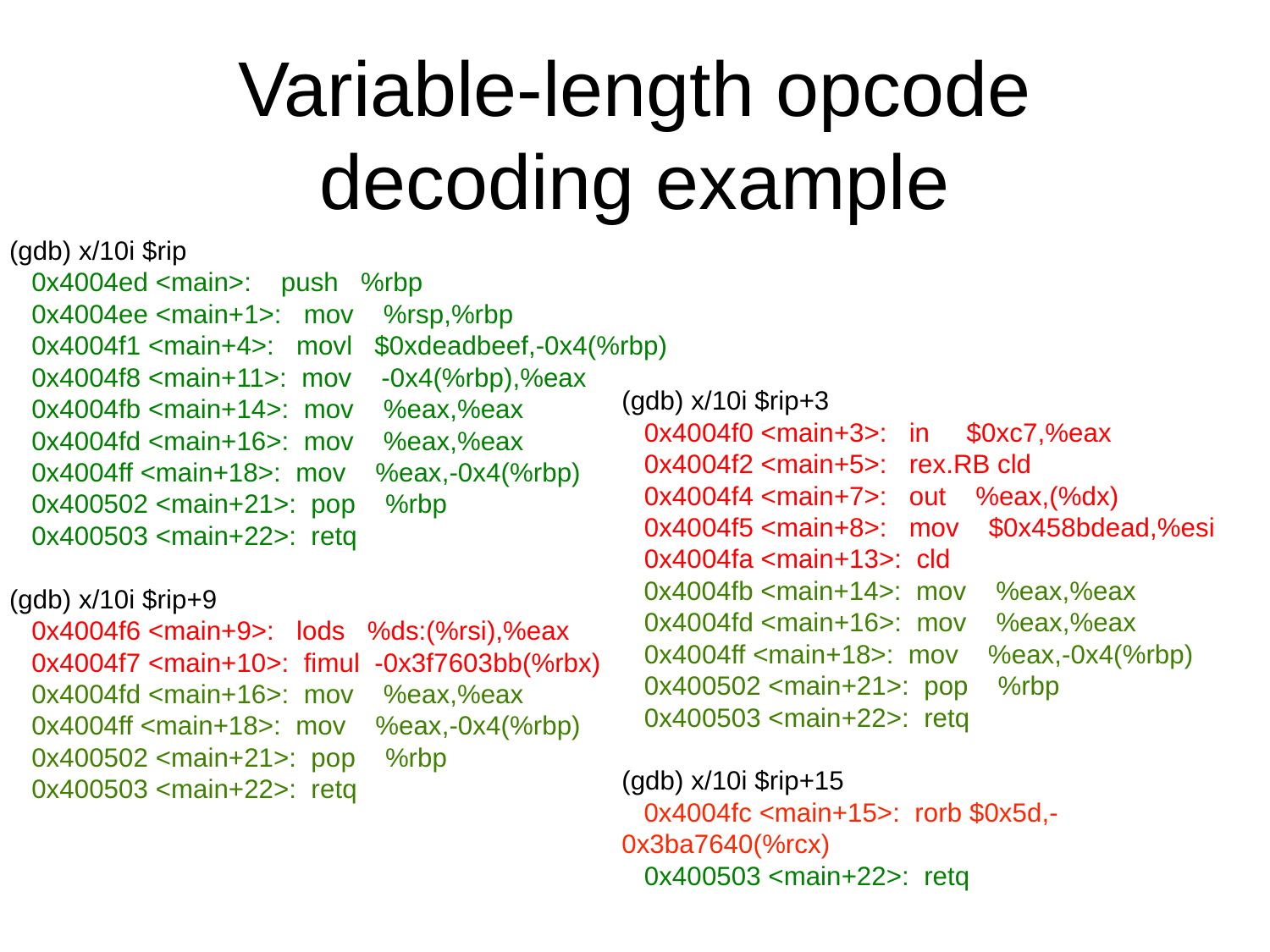

Variable-length opcode decoding example
(gdb) x/10i $rip
   0x4004ed <main>:    push   %rbp
   0x4004ee <main+1>:   mov    %rsp,%rbp
   0x4004f1 <main+4>:   movl   $0xdeadbeef,-0x4(%rbp)
   0x4004f8 <main+11>:  mov    -0x4(%rbp),%eax
   0x4004fb <main+14>:  mov    %eax,%eax
   0x4004fd <main+16>:  mov    %eax,%eax
   0x4004ff <main+18>:  mov    %eax,-0x4(%rbp)
   0x400502 <main+21>:  pop    %rbp
   0x400503 <main+22>:  retq

(gdb) x/10i $rip+9
   0x4004f6 <main+9>:   lods   %ds:(%rsi),%eax
   0x4004f7 <main+10>:  fimul  -0x3f7603bb(%rbx)
   0x4004fd <main+16>:  mov    %eax,%eax
   0x4004ff <main+18>:  mov    %eax,-0x4(%rbp)
   0x400502 <main+21>:  pop    %rbp
   0x400503 <main+22>:  retq
(gdb) x/10i $rip+3
   0x4004f0 <main+3>:   in     $0xc7,%eax
   0x4004f2 <main+5>:   rex.RB cld
   0x4004f4 <main+7>:   out    %eax,(%dx)
   0x4004f5 <main+8>:   mov    $0x458bdead,%esi
   0x4004fa <main+13>:  cld
   0x4004fb <main+14>:  mov    %eax,%eax
   0x4004fd <main+16>:  mov    %eax,%eax
   0x4004ff <main+18>:  mov    %eax,-0x4(%rbp)
   0x400502 <main+21>:  pop    %rbp
   0x400503 <main+22>:  retq

(gdb) x/10i $rip+15
   0x4004fc <main+15>:  rorb $0x5d,-0x3ba7640(%rcx)
   0x400503 <main+22>:  retq